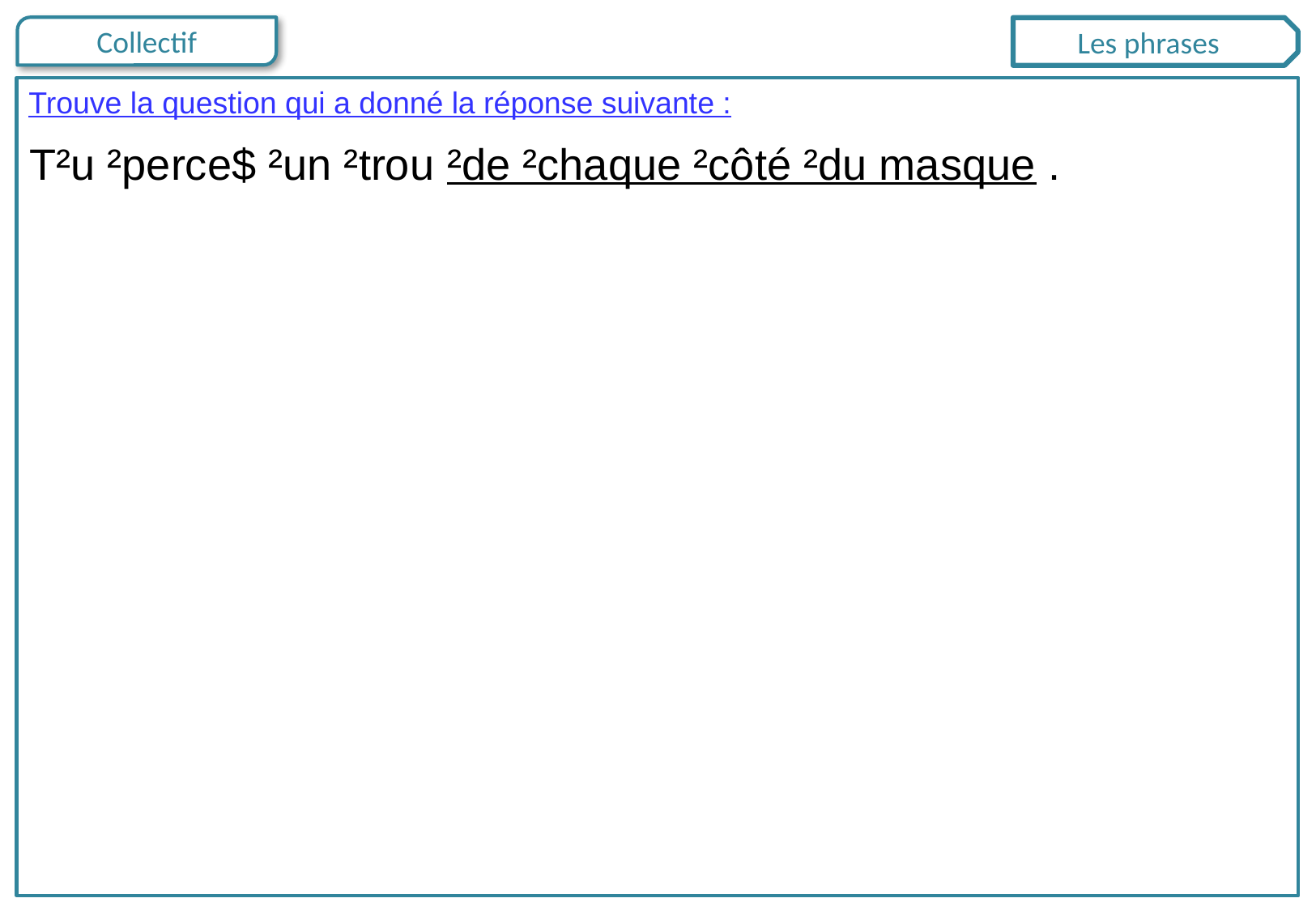

Les phrases
Trouve la question qui a donné la réponse suivante :
T²u ²perce$ ²un ²trou ²de ²chaque ²côté ²du masque .